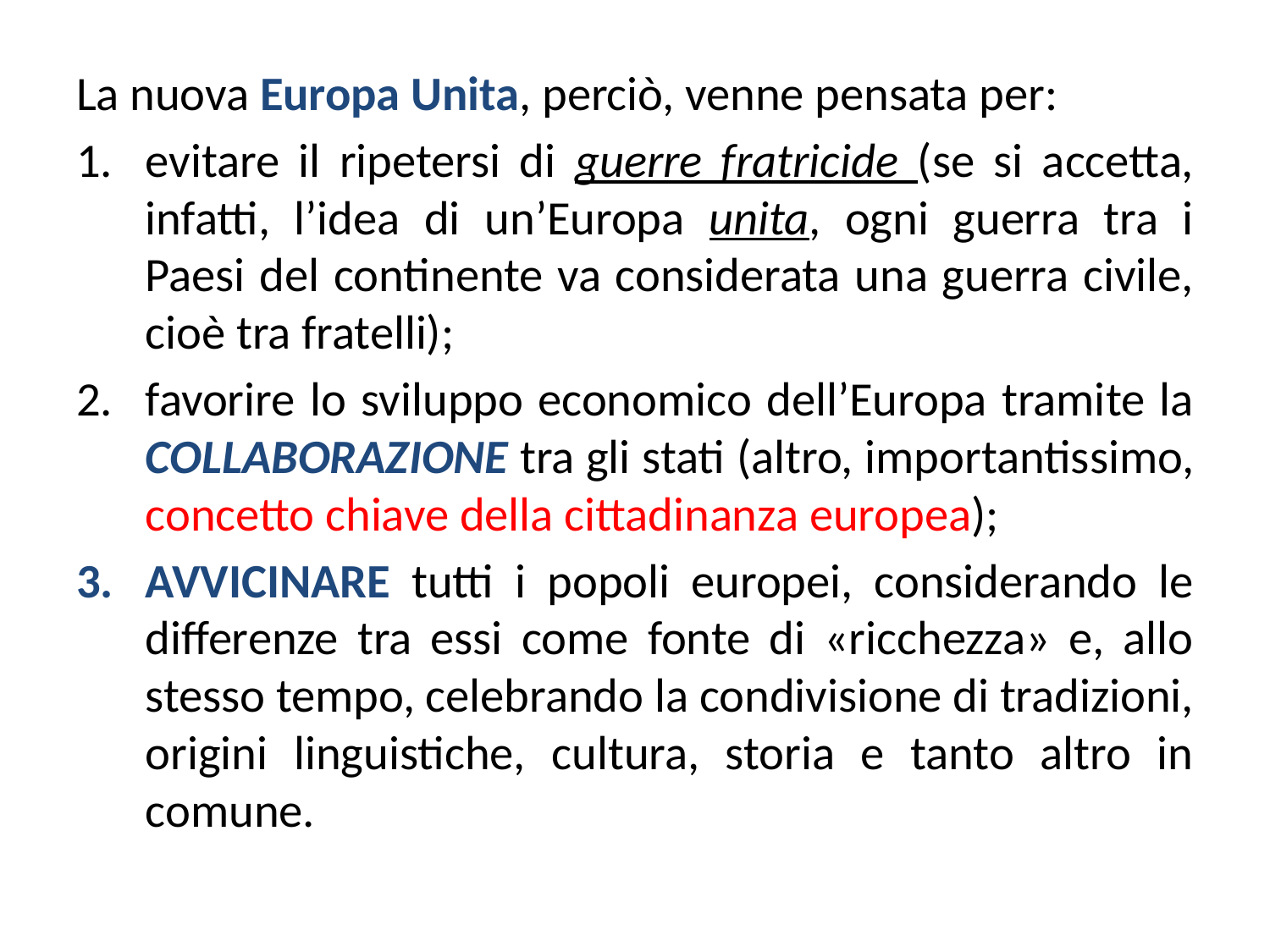

La nuova Europa Unita, perciò, venne pensata per:
evitare il ripetersi di guerre fratricide (se si accetta, infatti, l’idea di un’Europa unita, ogni guerra tra i Paesi del continente va considerata una guerra civile, cioè tra fratelli);
favorire lo sviluppo economico dell’Europa tramite la COLLABORAZIONE tra gli stati (altro, importantissimo, concetto chiave della cittadinanza europea);
AVVICINARE tutti i popoli europei, considerando le differenze tra essi come fonte di «ricchezza» e, allo stesso tempo, celebrando la condivisione di tradizioni, origini linguistiche, cultura, storia e tanto altro in comune.